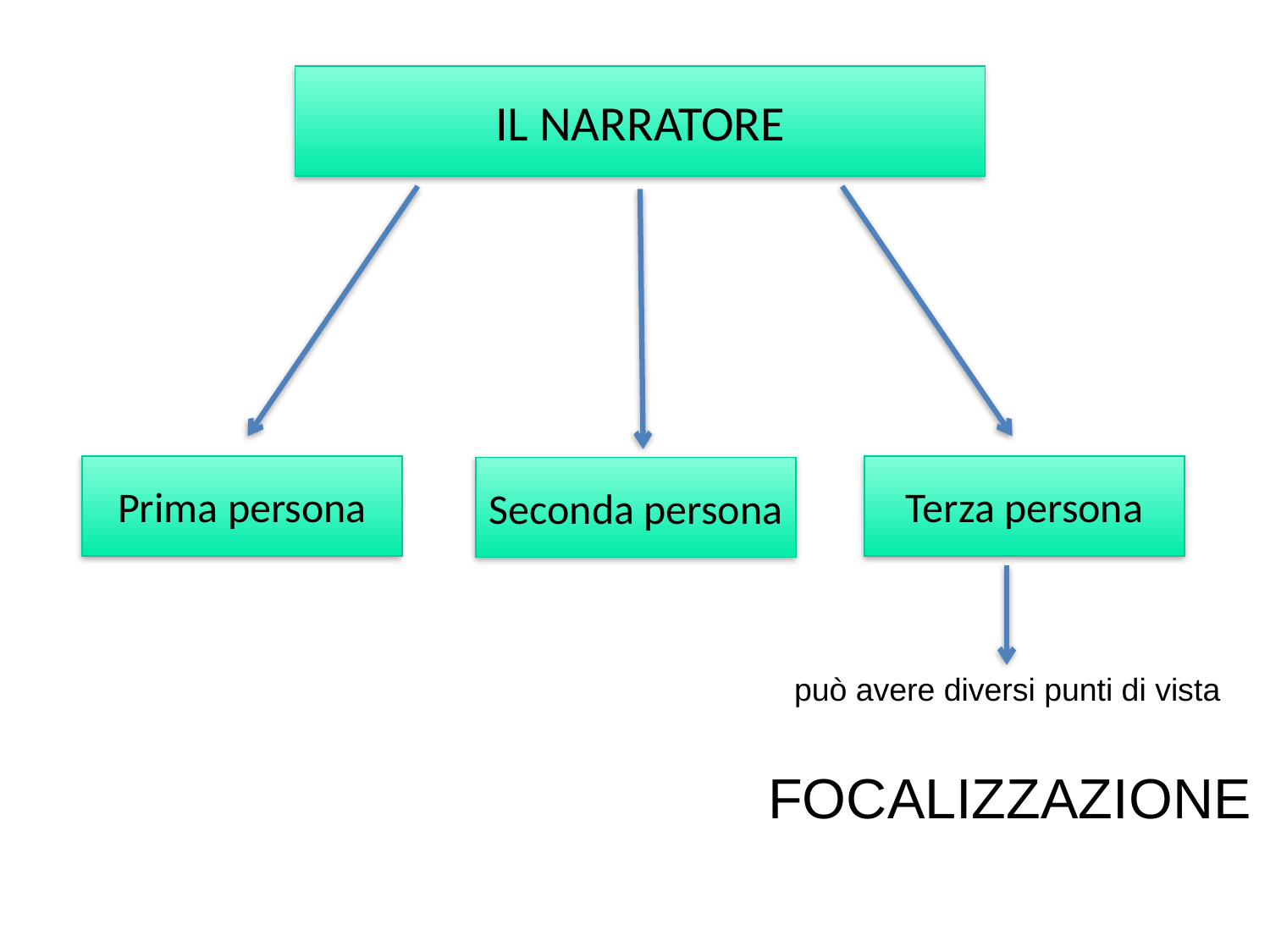

IL NARRATORE
Prima persona
Terza persona
Seconda persona
può avere diversi punti di vista
FOCALIZZAZIONE